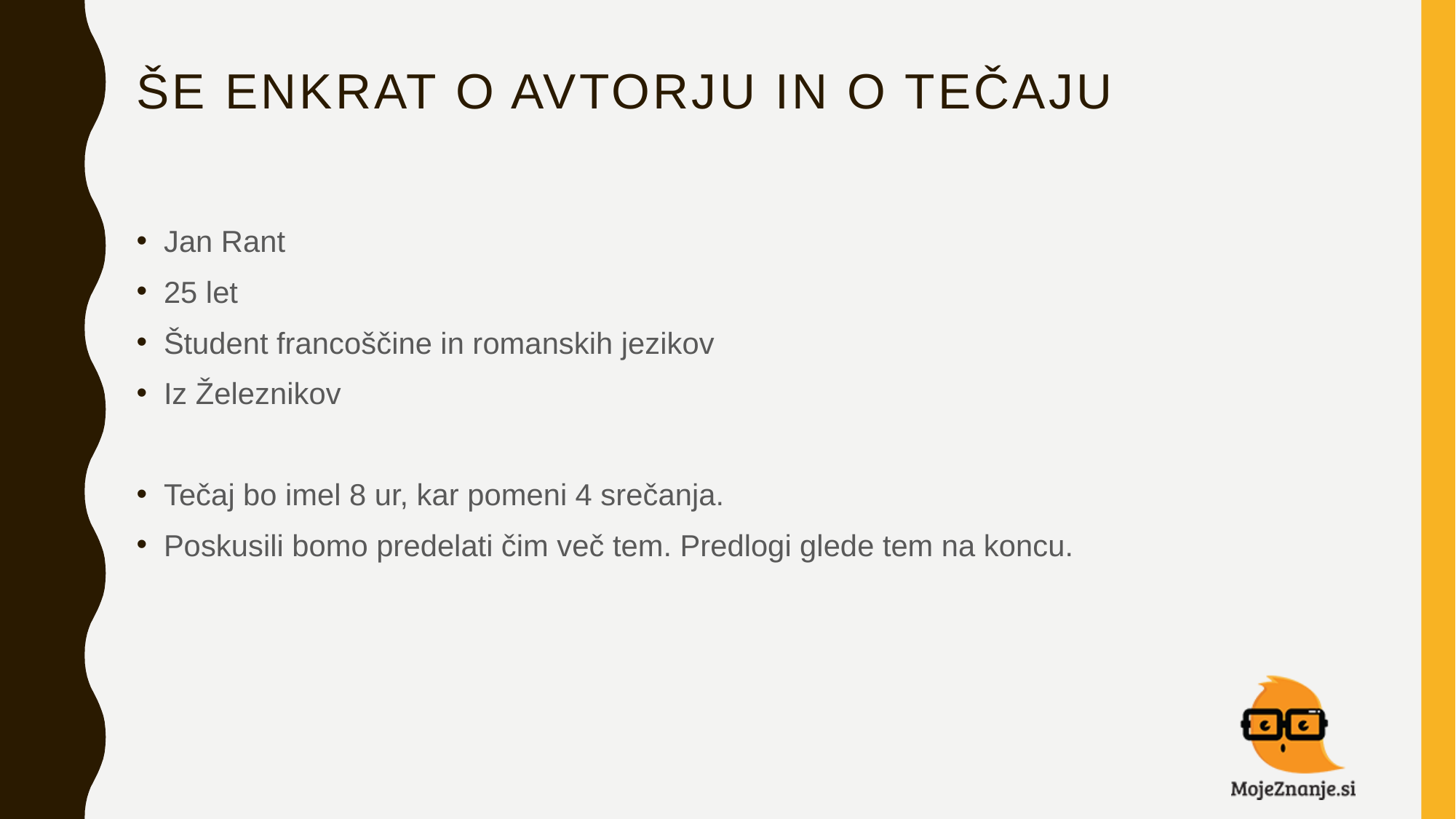

# Še enkrat o avtorju in o tečaju
Jan Rant
25 let
Študent francoščine in romanskih jezikov
Iz Železnikov

Tečaj bo imel 8 ur, kar pomeni 4 srečanja.
Poskusili bomo predelati čim več tem. Predlogi glede tem na koncu.